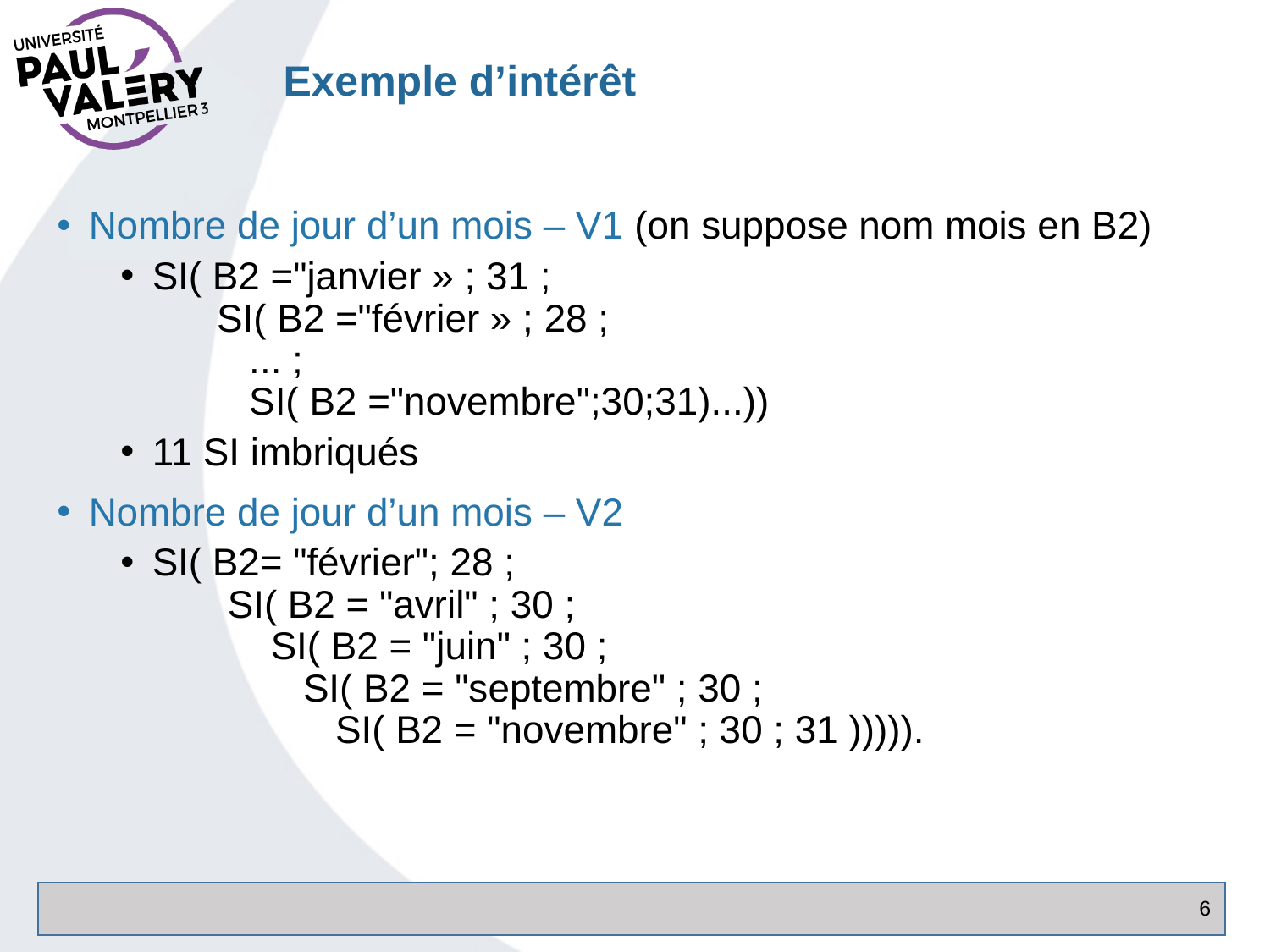

# Exemple d’intérêt
Nombre de jour d’un mois – V1 (on suppose nom mois en B2)
SI( B2 ="janvier » ; 31 ;
      SI( B2 ="février » ; 28 ;
         ... ;
         SI( B2 ="novembre";30;31)...))
11 SI imbriqués
Nombre de jour d’un mois – V2
SI( B2= "février"; 28 ;
       SI( B2 = "avril" ; 30 ;
           SI( B2 = "juin" ; 30 ;
              SI( B2 = "septembre" ; 30 ;
                 SI( B2 = "novembre" ; 30 ; 31 ))))).

6